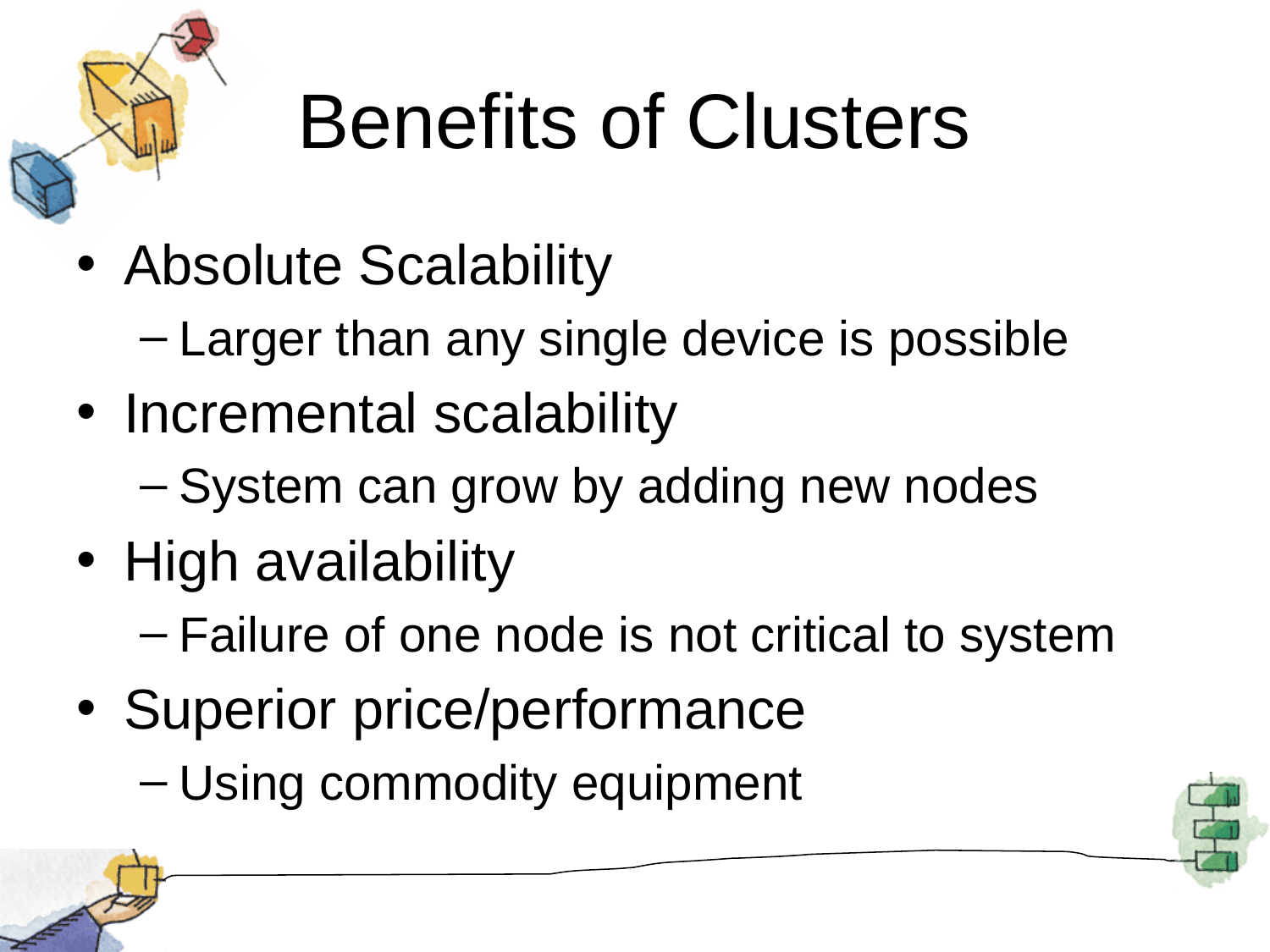

# Benefits of Clusters
Absolute Scalability
Larger than any single device is possible
Incremental scalability
System can grow by adding new nodes
High availability
Failure of one node is not critical to system
Superior price/performance
Using commodity equipment